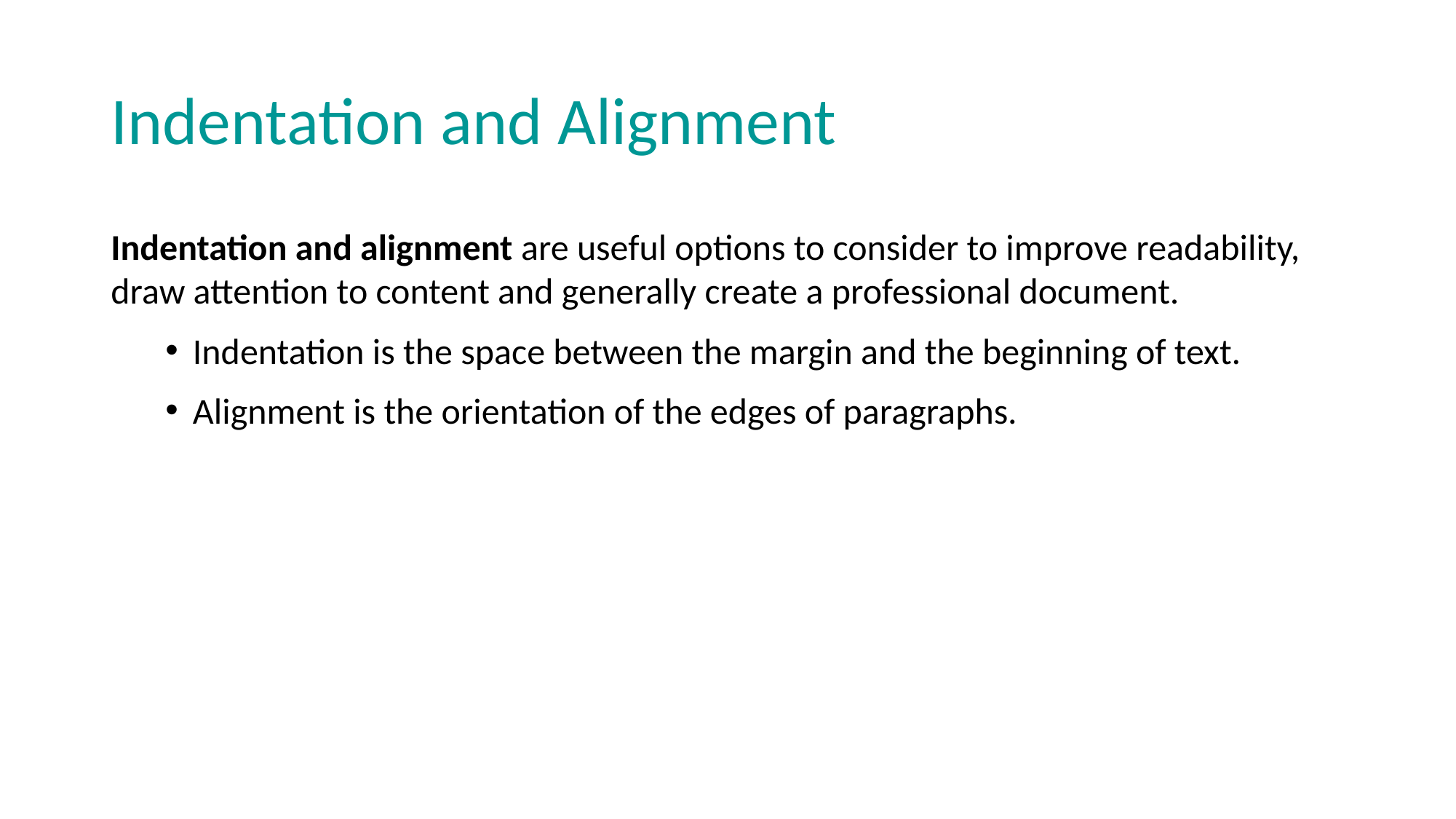

# Indentation and Alignment
Indentation and alignment are useful options to consider to improve readability, draw attention to content and generally create a professional document.
Indentation is the space between the margin and the beginning of text.
Alignment is the orientation of the edges of paragraphs.